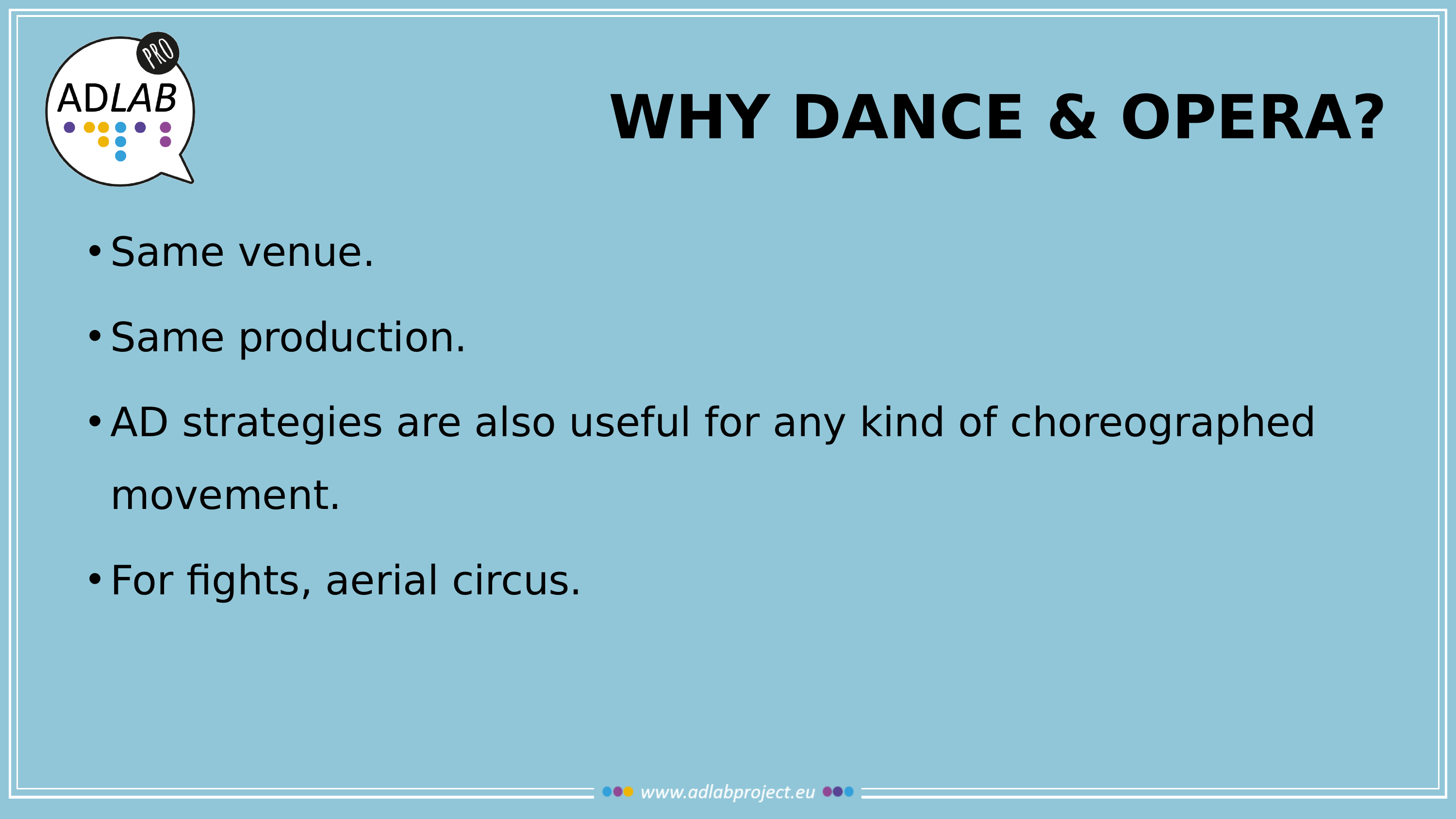

# Why Dance & Opera?
Same venue.
Same production.
AD strategies are also useful for any kind of choreographed movement.
For fights, aerial circus.